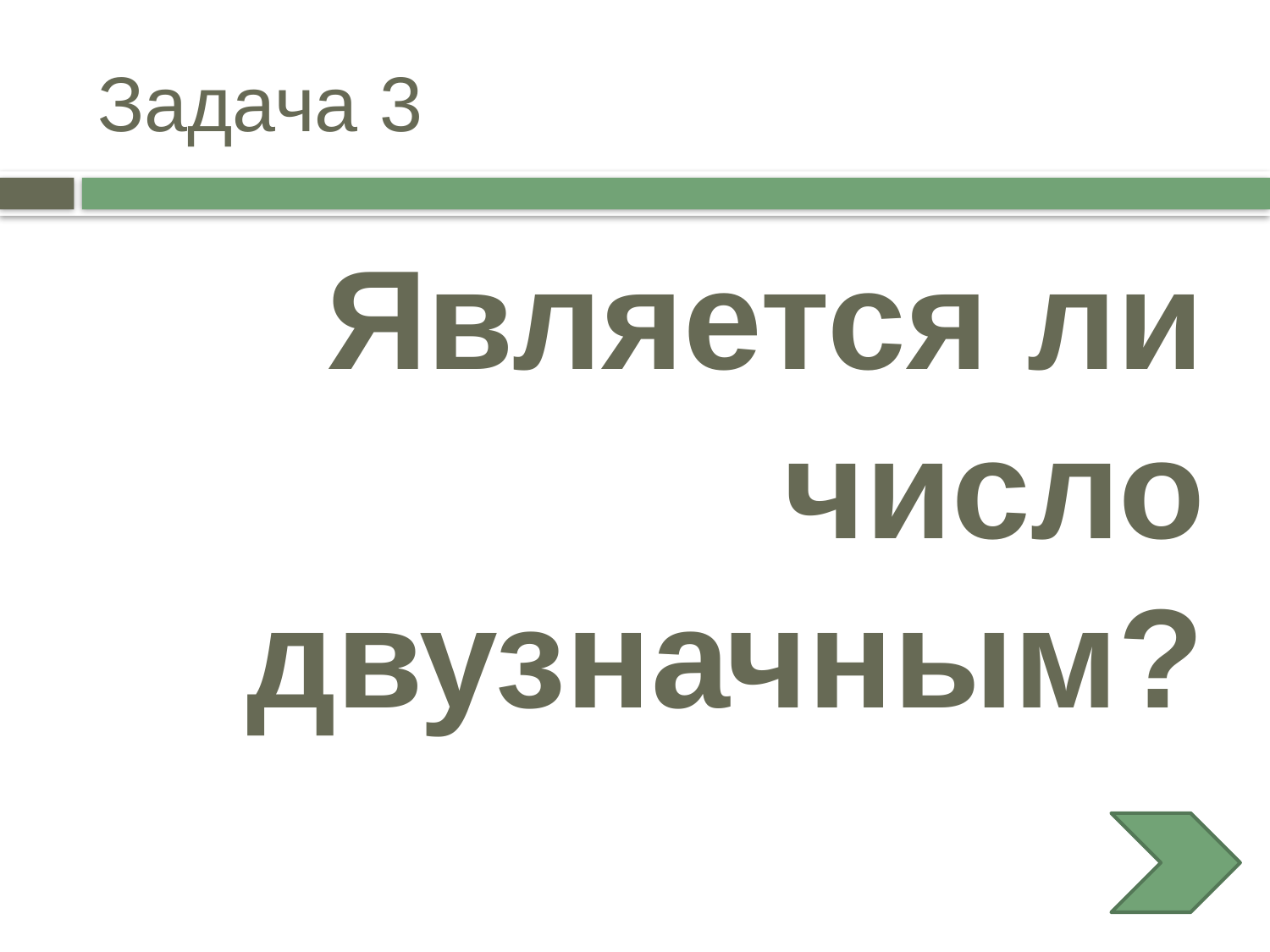

# Задача 3
Является ли число двузначным?